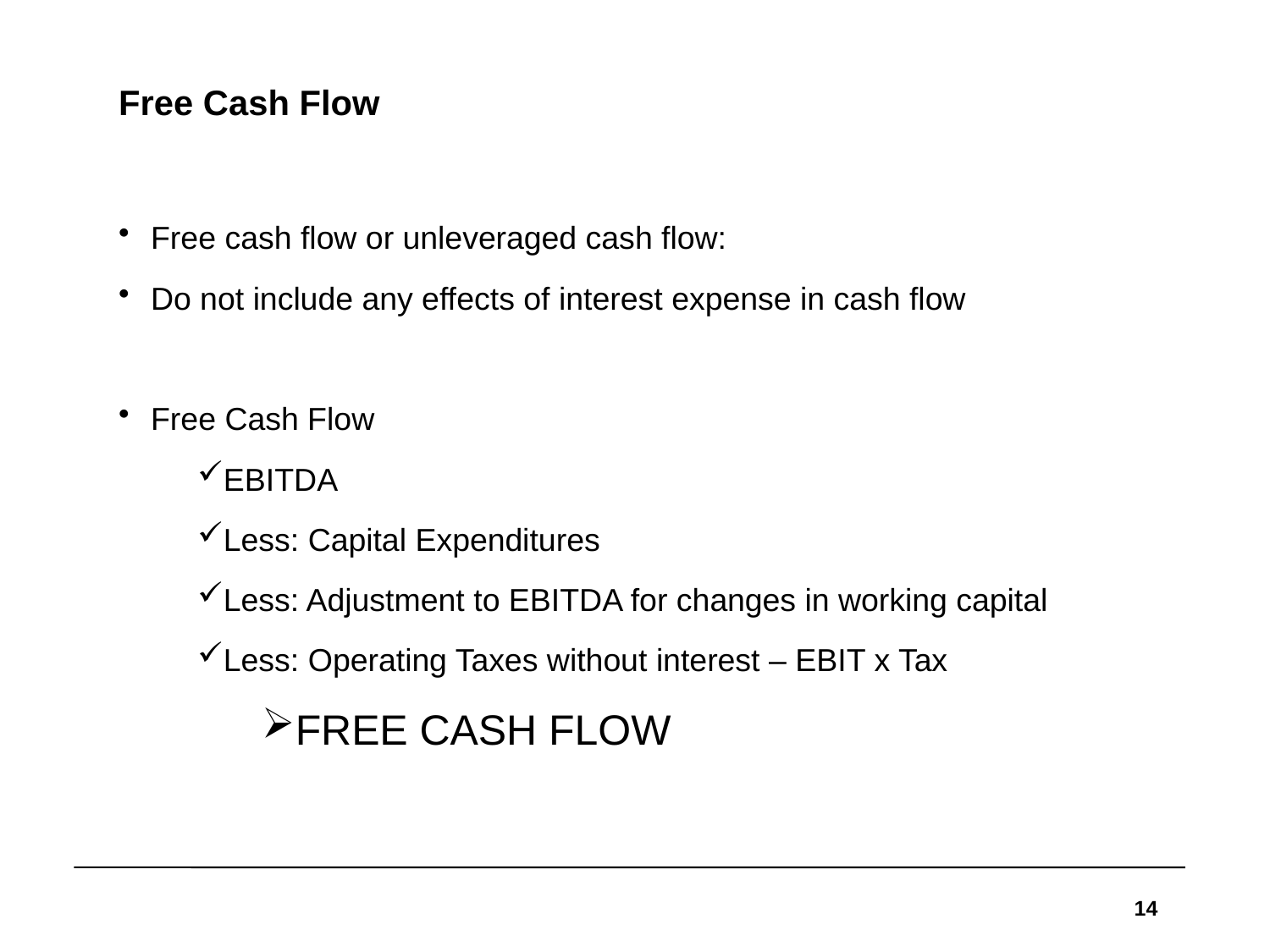

# Free Cash Flow
Free cash flow or unleveraged cash flow:
Do not include any effects of interest expense in cash flow

Free Cash Flow
EBITDA
Less: Capital Expenditures
Less: Adjustment to EBITDA for changes in working capital
Less: Operating Taxes without interest – EBIT x Tax
FREE CASH FLOW